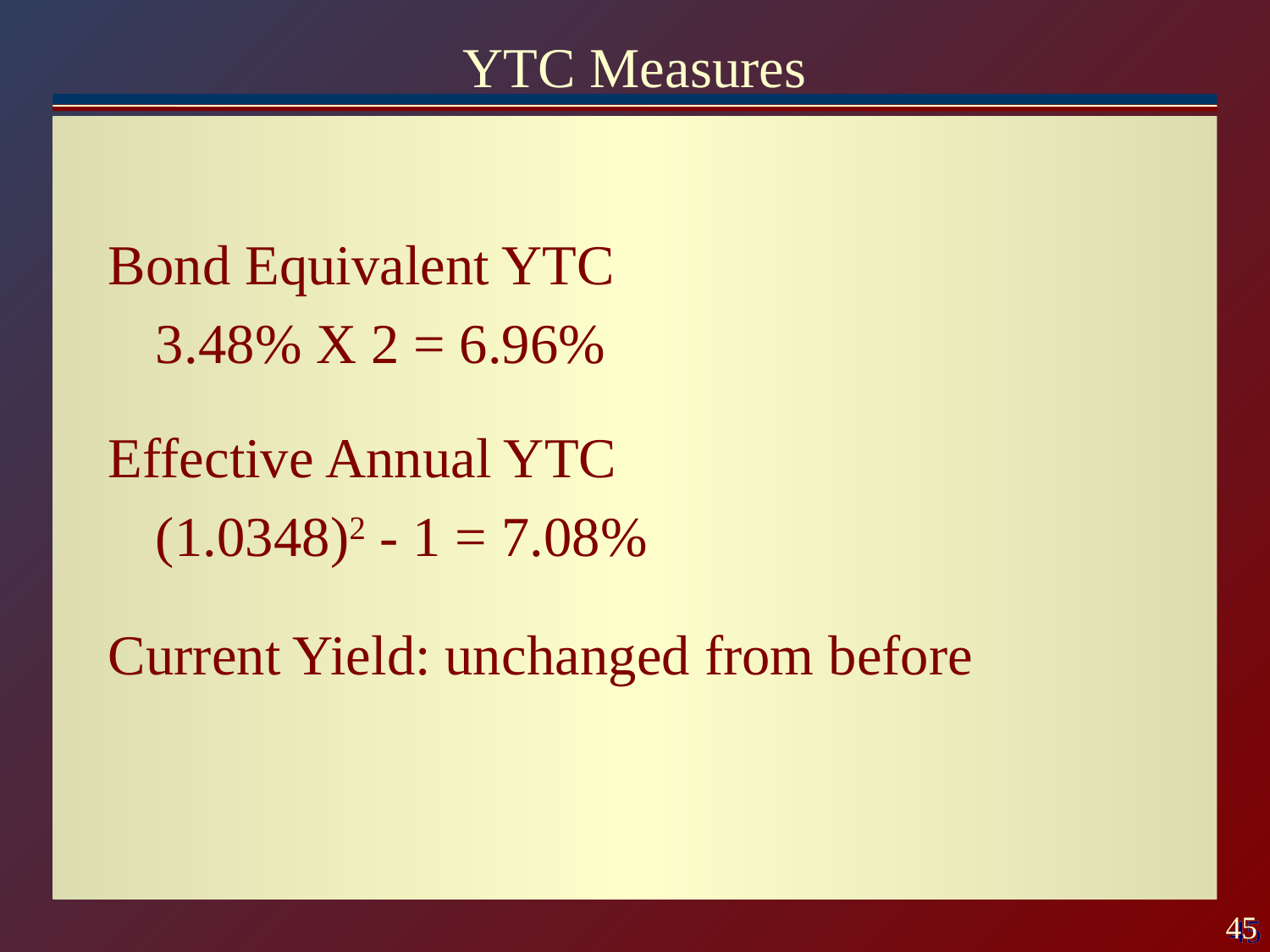

# YTC Measures
Bond Equivalent YTC
	3.48% X 2 = 6.96%

Effective Annual YTC
	(1.0348)2 - 1 = 7.08%

Current Yield: unchanged from before